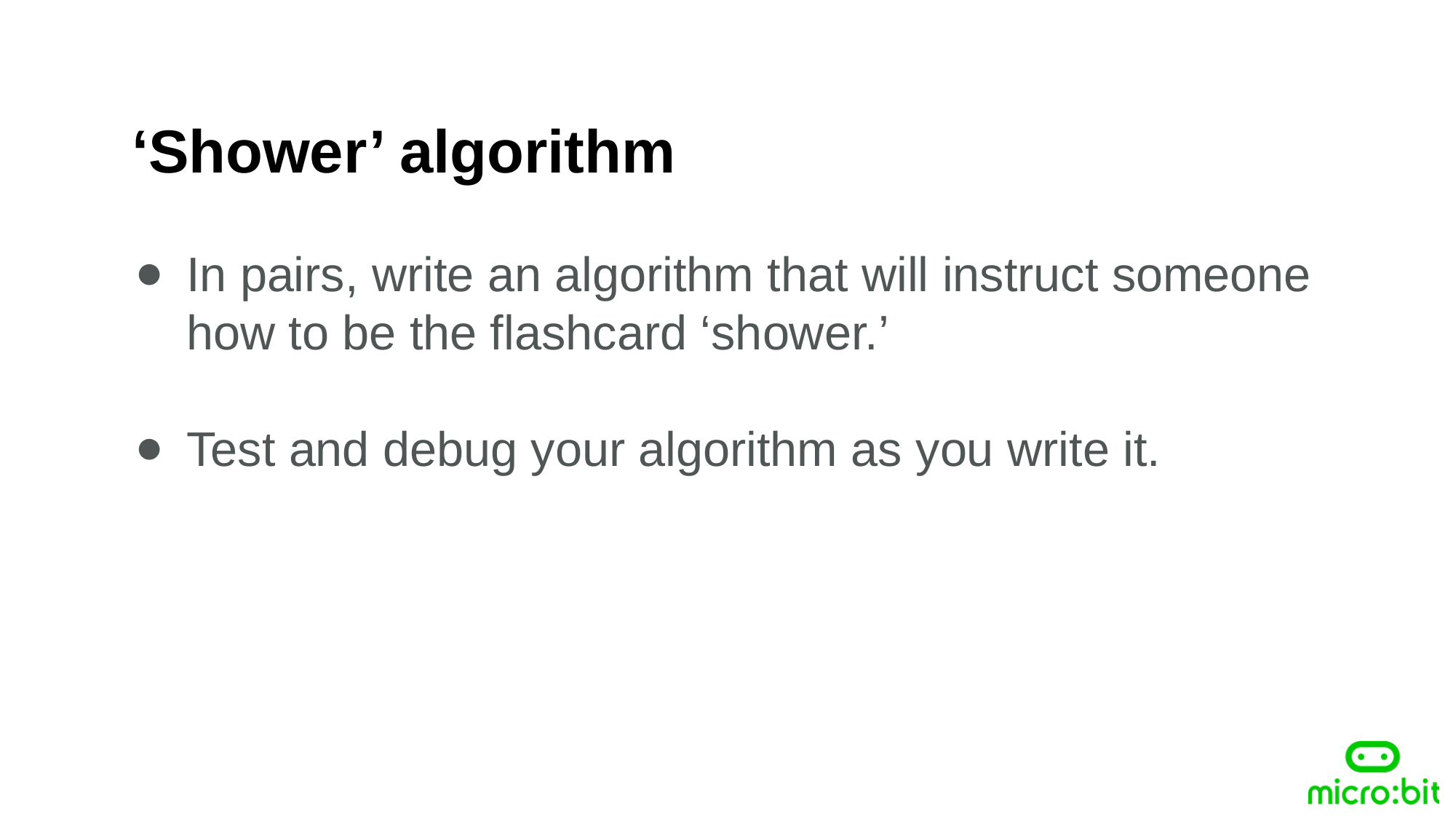

‘Shower’ algorithm

In pairs, write an algorithm that will instruct someone how to be the flashcard ‘shower.’

Test and debug your algorithm as you write it.